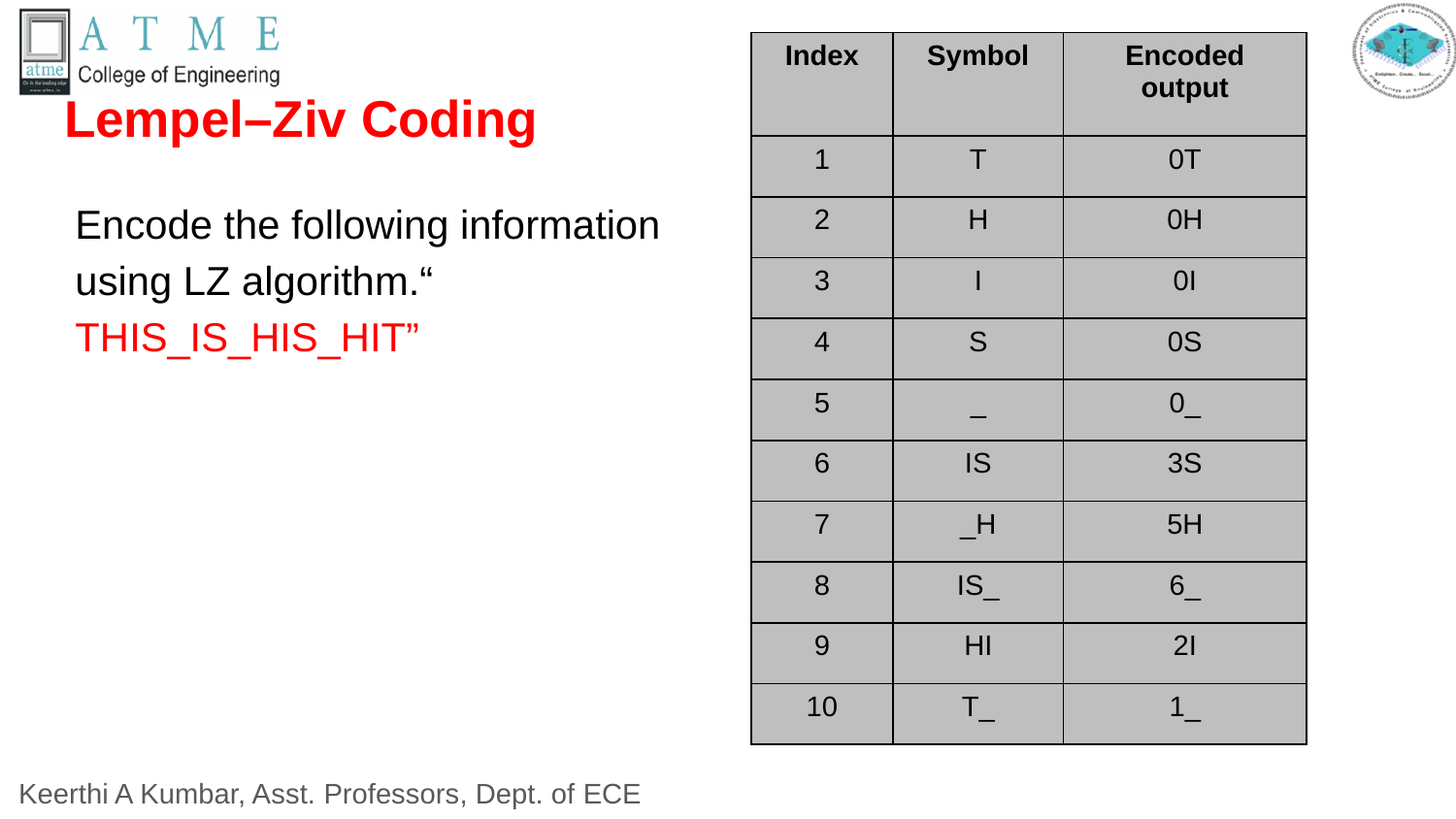

| Index | Symbol | Encoded output |
| --- | --- | --- |
| 1 | T | 0T |
| 2 | H | 0H |
| 3 | I | 0I |
| 4 | S | 0S |
| 5 | \_ | 0\_ |
| 6 | IS | 3S |
| 7 | \_H | 5H |
| 8 | IS\_ | 6\_ |
| 9 | HI | 2I |
| 10 | T\_ | 1\_ |
# Lempel–Ziv Coding
Encode the following information using LZ algorithm.“ THIS_IS_HIS_HIT”